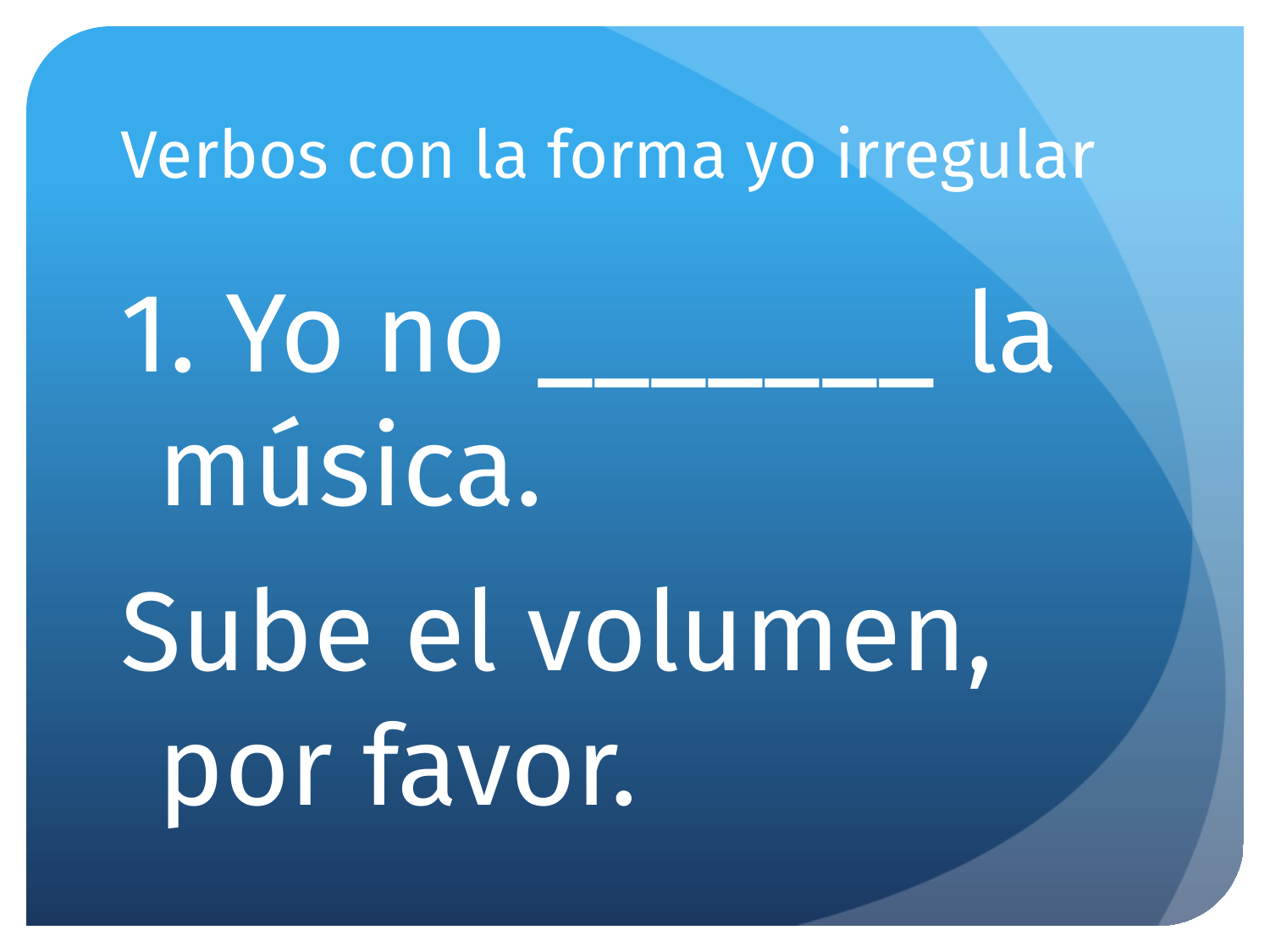

# Verbos con la forma yo irregular
1. Yo no _______ la música.
Sube el volumen, por favor.